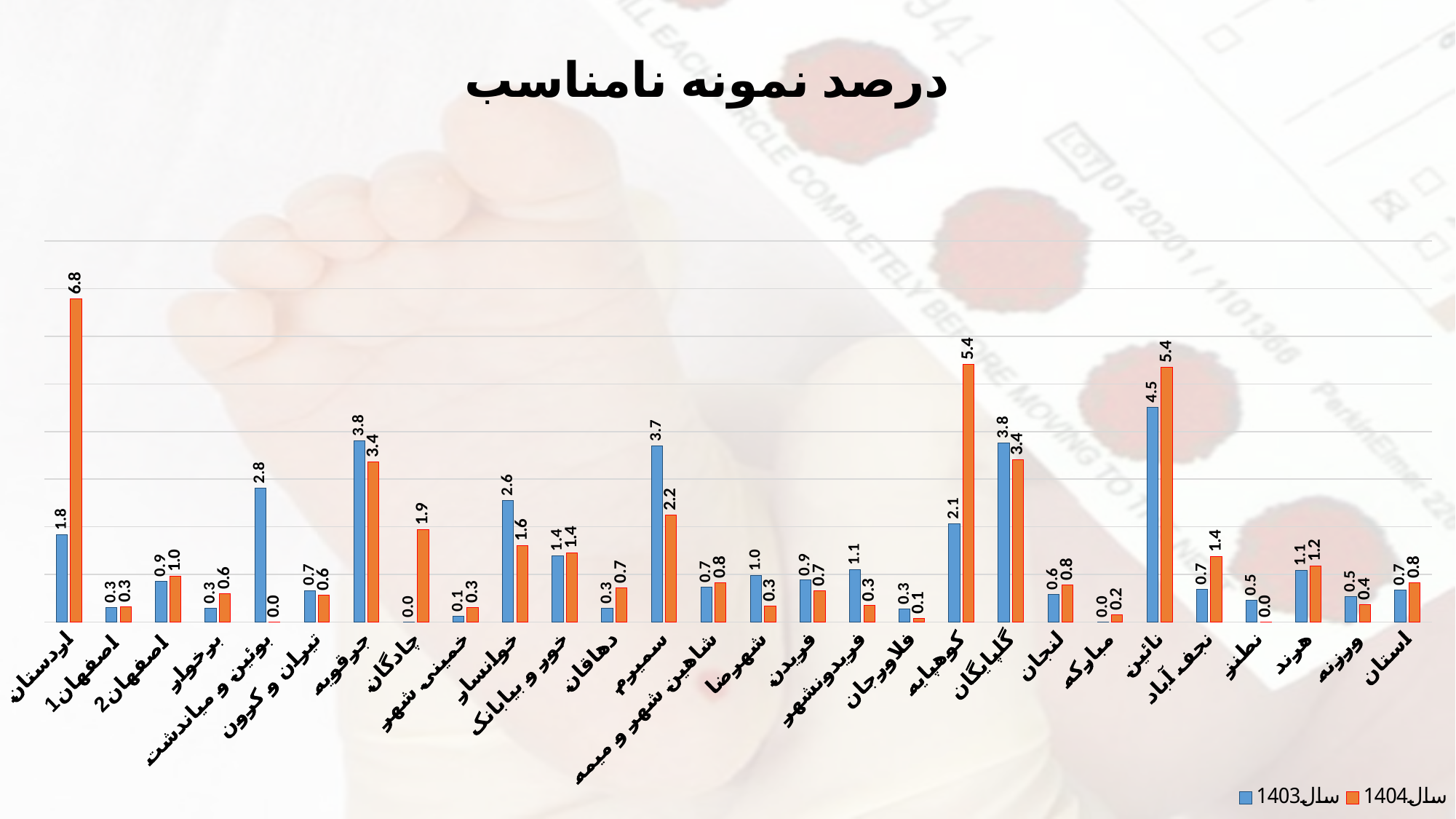

درصد نمونه نامناسب

### Chart

| Category | سال1403 | سال1404 |
|---|---|---|
| اردستان | 1.832460732984293 | 6.784660766961652 |
| اصفهان 1 | 0.2976423592073314 | 0.3212396069538927 |
| اصفهان 2 | 0.8624602814344077 | 0.9684045779125501 |
| برخوار | 0.2891844997108155 | 0.6008010680907877 |
| بوئین و میاندشت | 2.8169014084507045 | 0.0 |
| تیران و کرون | 0.6631299734748011 | 0.5610098176718092 |
| جرقویه | 3.804347826086957 | 3.3678756476683938 |
| چادگان | 0.0 | 1.935483870967742 |
| خمینی شهر | 0.1257229067136032 | 0.3051317614424411 |
| خوانسار | 2.5510204081632653 | 1.6042780748663104 |
| خور و بیابانک | 1.3953488372093024 | 1.4492753623188406 |
| دهاقان | 0.28735632183908044 | 0.7246376811594203 |
| سمیرم | 3.6931818181818183 | 2.2443890274314215 |
| شاهین شهر و میمه | 0.7346189164370982 | 0.8226221079691516 |
| شهرضا | 0.9834050399508296 | 0.3403675970047651 |
| فریدن | 0.8787346221441126 | 0.6550218340611353 |
| فریدونشهر | 1.1049723756906076 | 0.3436426116838488 |
| فلاورجان | 0.2782608695652174 | 0.07760962359332557 |
| کوهپایه | 2.0618556701030926 | 5.405405405405405 |
| گلپایگان | 3.7641154328732744 | 3.4013605442176873 |
| لنجان | 0.5865102639296188 | 0.7802874743326489 |
| مبارکه | 0.0 | 0.1520912547528517 |
| نائین | 4.507042253521127 | 5.352112676056338 |
| نجف آباد | 0.6922257720979765 | 1.372605090077209 |
| نطنز | 0.45558086560364464 | 0.0 |
| هرند | 1.0869565217391304 | 1.1764705882352942 |
| ورزنه | 0.5305039787798408 | 0.36363636363636365 |
| استان | 0.6786837887571974 | 0.8215649702460254 |